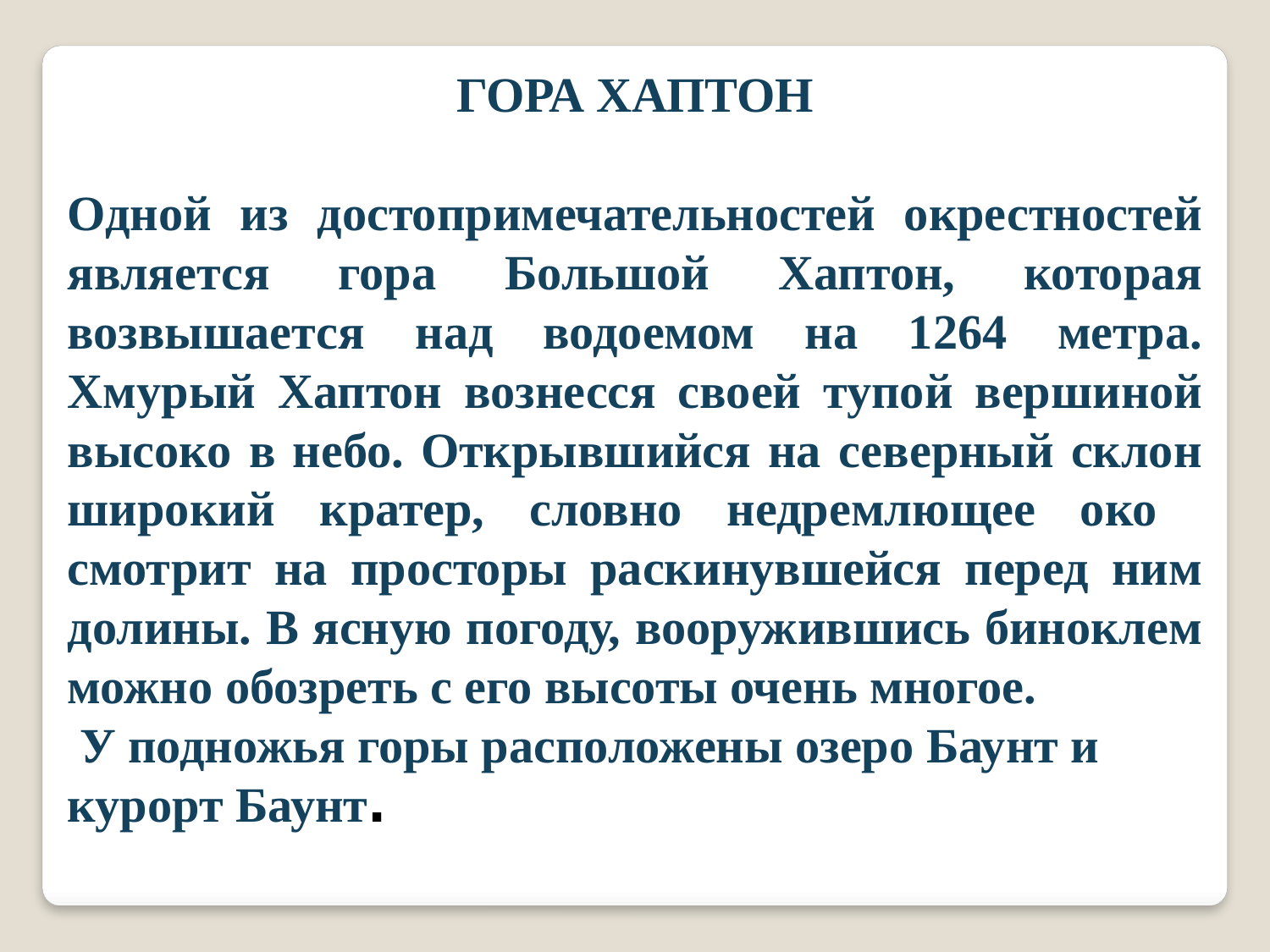

ГОРА ХАПТОН

Одной из достопримечательностей окрестностей является гора Большой Хаптон, которая возвышается над водоемом на 1264 метра. Хмурый Хаптон вознесся своей тупой вершиной высоко в небо. Открывшийся на северный склон широкий кратер, словно недремлющее око  смотрит на просторы раскинувшейся перед ним долины. В ясную погоду, вооружившись биноклем можно обозреть с его высоты очень многое.
 У подножья горы расположены озеро Баунт и курорт Баунт.